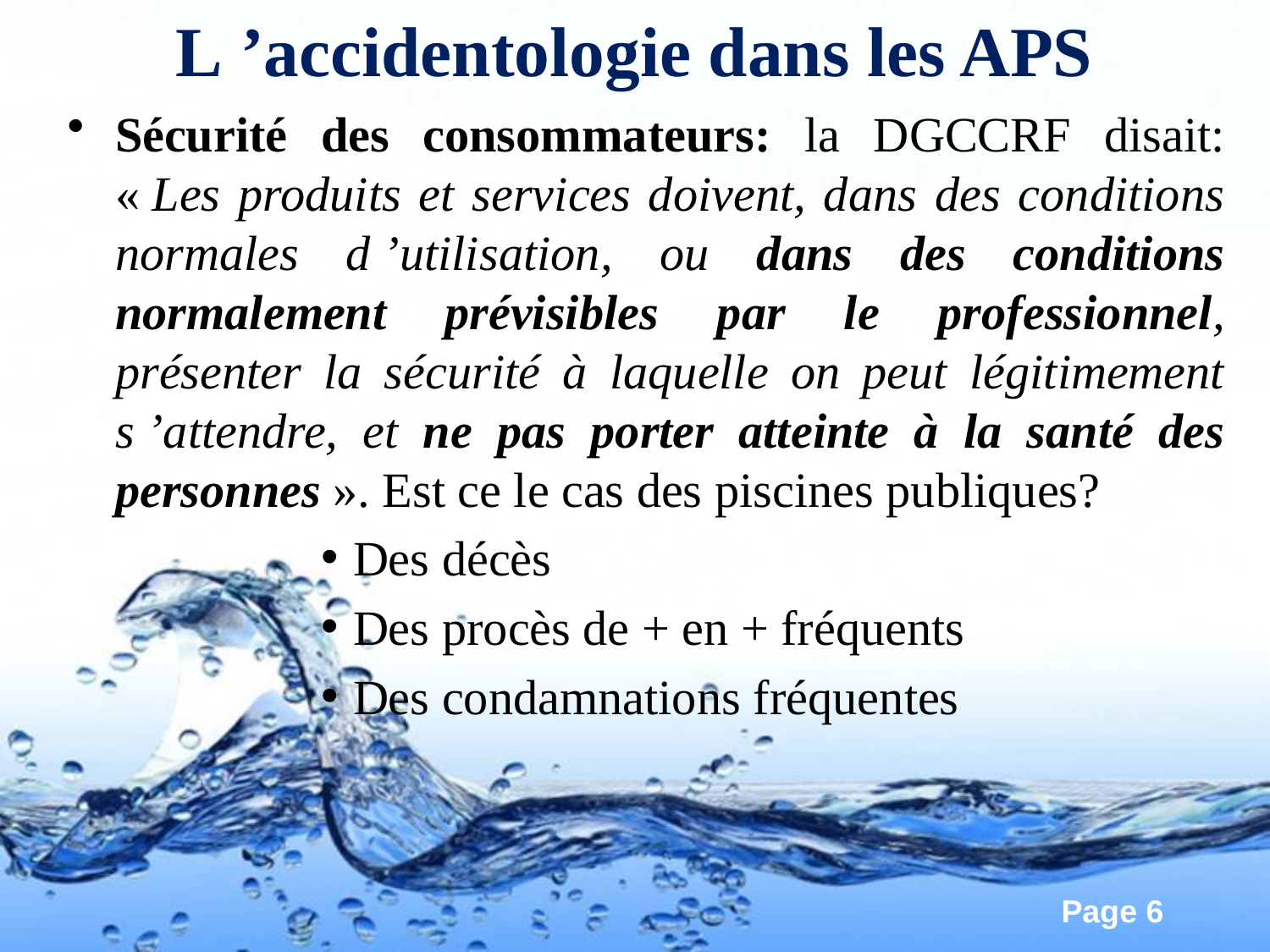

# L ’accidentologie dans les APS
Sécurité des consommateurs: la DGCCRF disait: « Les produits et services doivent, dans des conditions normales d ’utilisation, ou dans des conditions normalement prévisibles par le professionnel, présenter la sécurité à laquelle on peut légitimement s ’attendre, et ne pas porter atteinte à la santé des personnes ». Est ce le cas des piscines publiques?
Des décès
Des procès de + en + fréquents
Des condamnations fréquentes